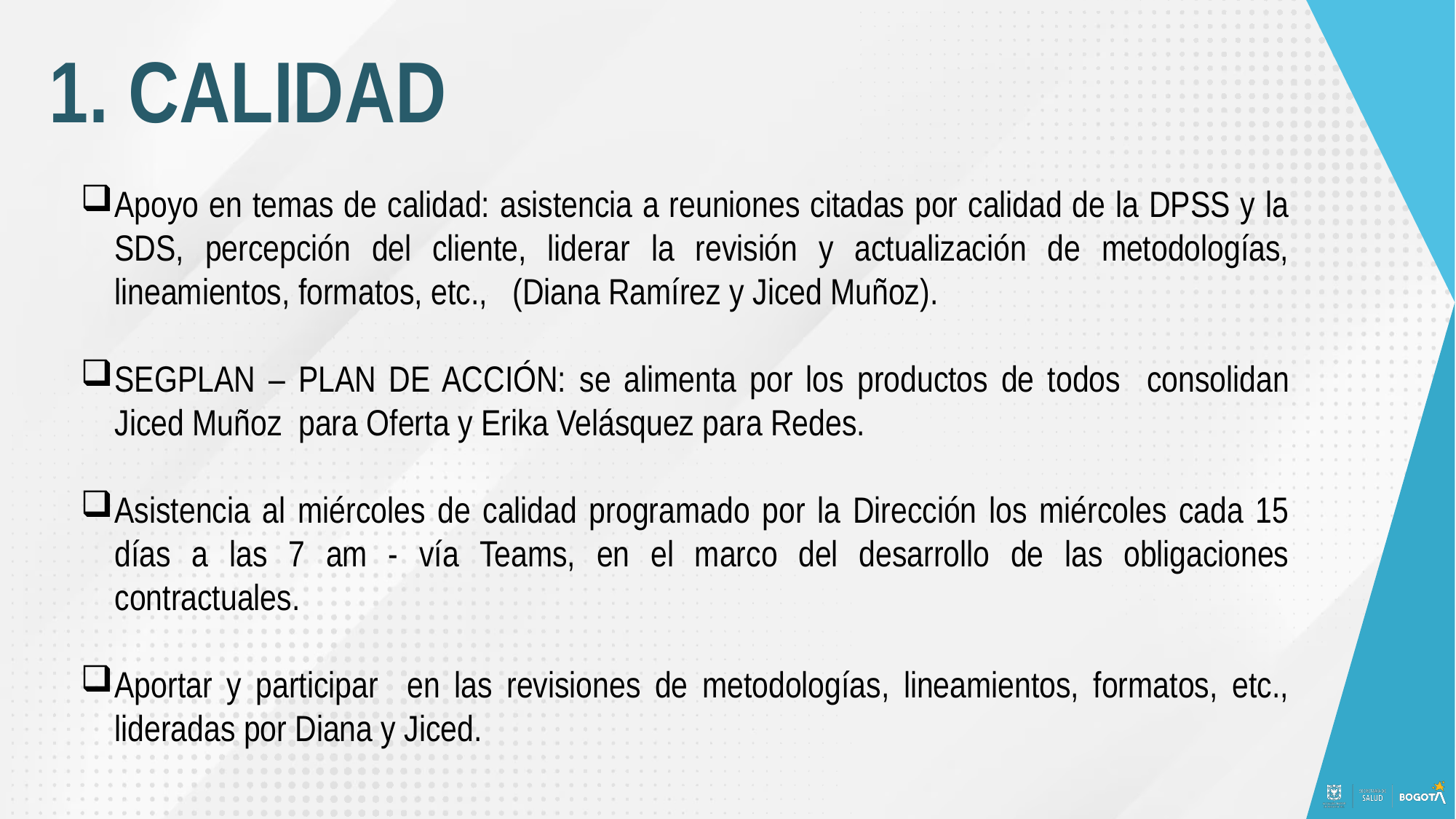

1. CALIDAD
Apoyo en temas de calidad: asistencia a reuniones citadas por calidad de la DPSS y la SDS, percepción del cliente, liderar la revisión y actualización de metodologías, lineamientos, formatos, etc.,   (Diana Ramírez y Jiced Muñoz).

SEGPLAN – PLAN DE ACCIÓN: se alimenta por los productos de todos  consolidan Jiced Muñoz  para Oferta y Erika Velásquez para Redes.

Asistencia al miércoles de calidad programado por la Dirección los miércoles cada 15 días a las 7 am - vía Teams, en el marco del desarrollo de las obligaciones contractuales.

Aportar y participar  en las revisiones de metodologías, lineamientos, formatos, etc., lideradas por Diana y Jiced.